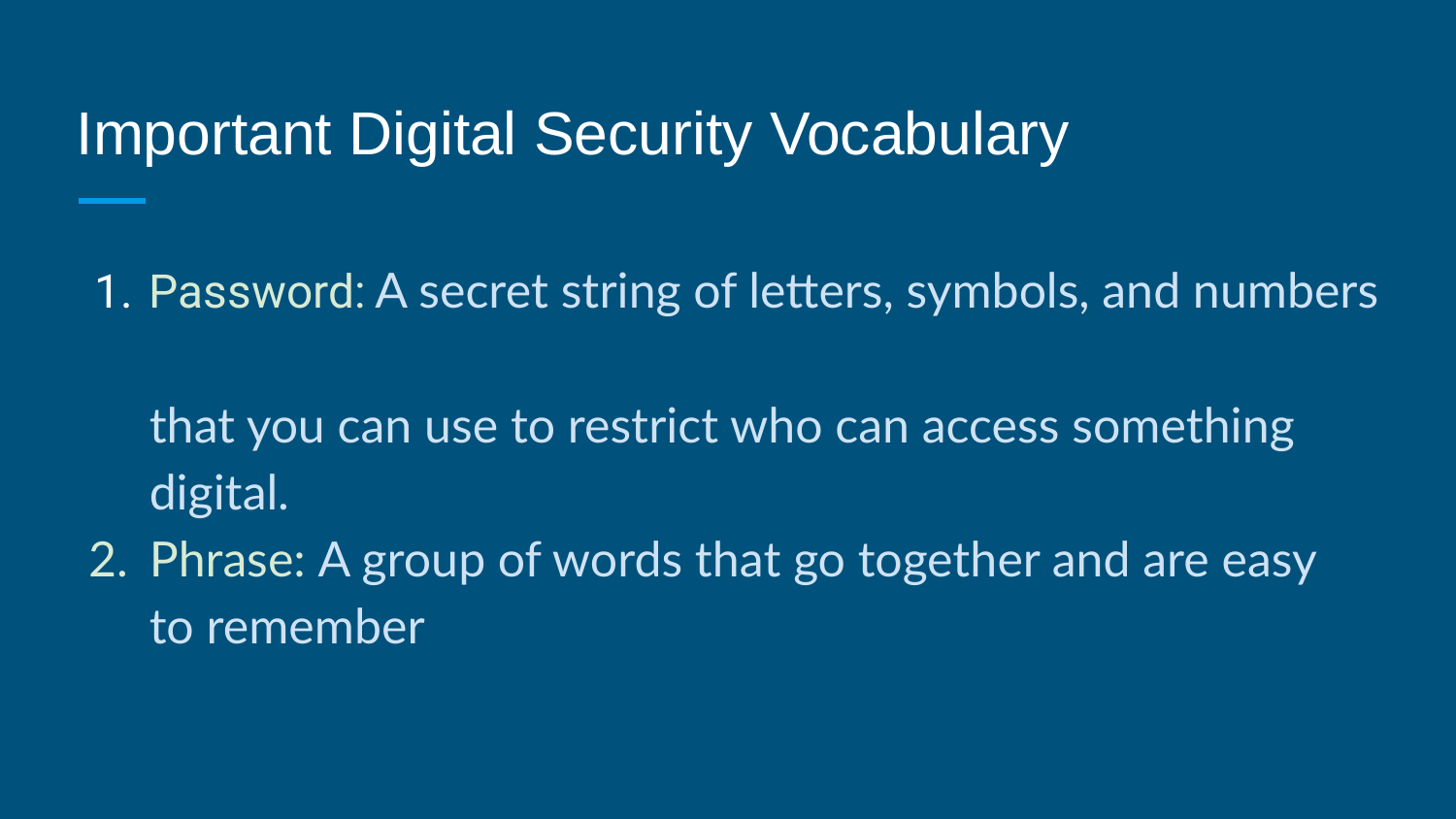

# Important Digital Security Vocabulary
Password: A secret string of letters, symbols, and numbers
that you can use to restrict who can access something digital.
Phrase: A group of words that go together and are easy
to remember